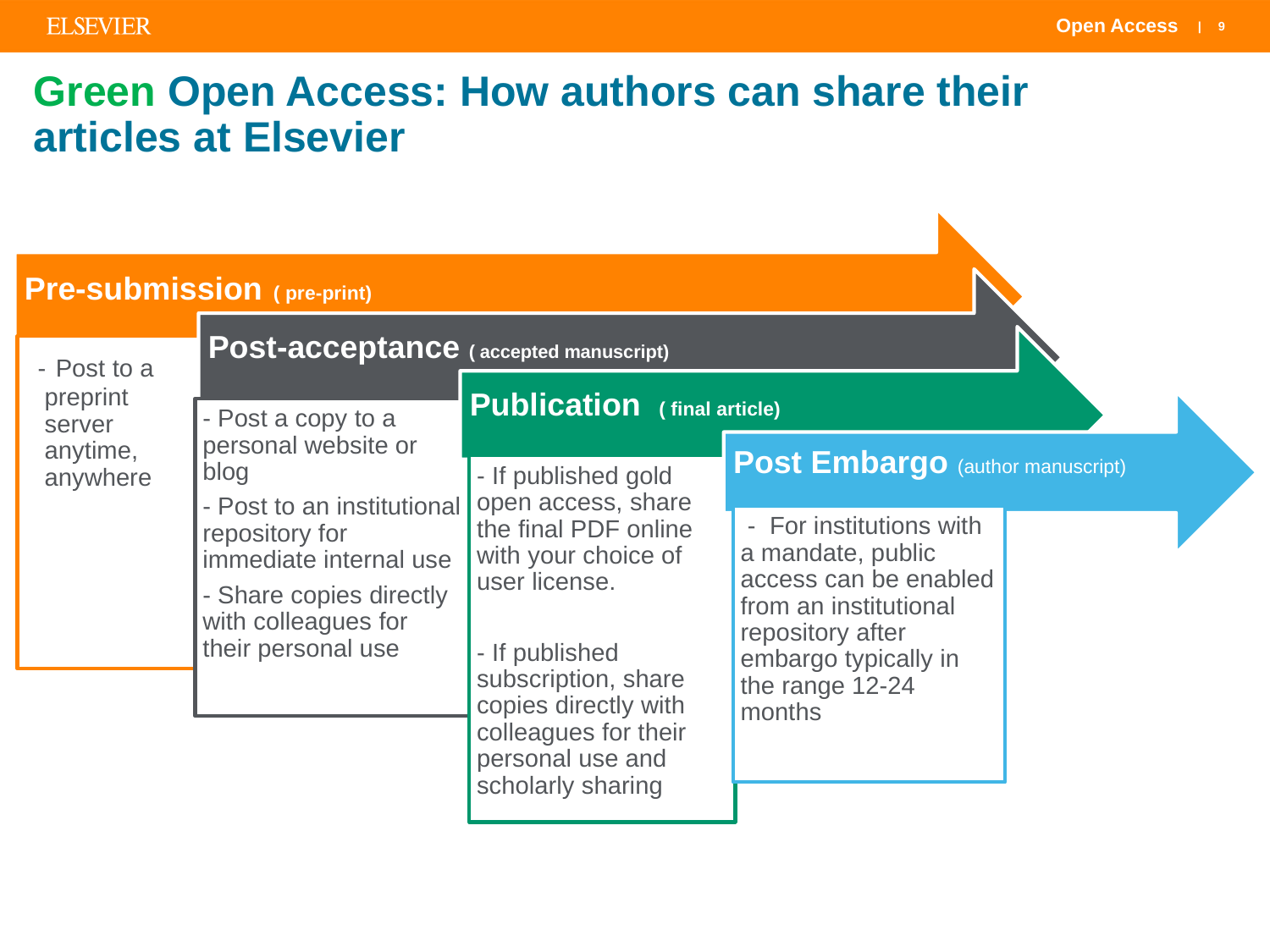

Green Open Access: How authors can share their articles at Elsevier
Pre-submission ( pre-print)
 - Post to a preprint server anytime, anywhere

Post-acceptance ( accepted manuscript)
- Post a copy to a personal website or blog
- Post to an institutional repository for immediate internal use
- Share copies directly with colleagues for their personal use
Publication  ( final article)
- If published gold open access, share the final PDF online with your choice of user license.

- If published subscription, share copies directly with colleagues for their personal use and scholarly sharing
Post Embargo (author manuscript)
 -  For institutions with a mandate, public access can be enabled from an institutional repository after embargo typically in the range 12-24 months